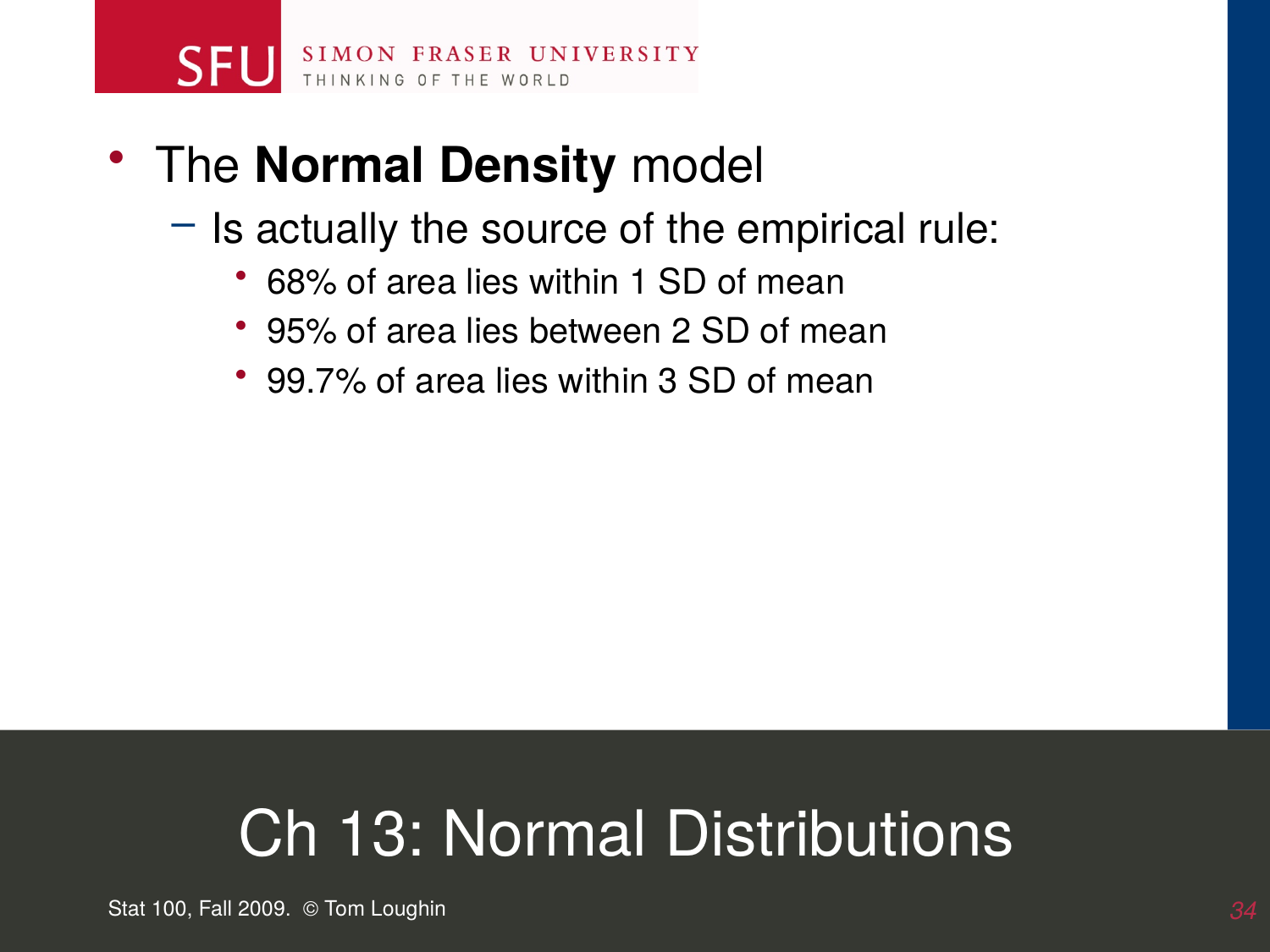

The Normal Density model
Is actually the source of the empirical rule:
68% of area lies within 1 SD of mean
95% of area lies between 2 SD of mean
99.7% of area lies within 3 SD of mean

# Ch 13: Normal Distributions
Stat 100, Fall 2009.  © Tom Loughin
34